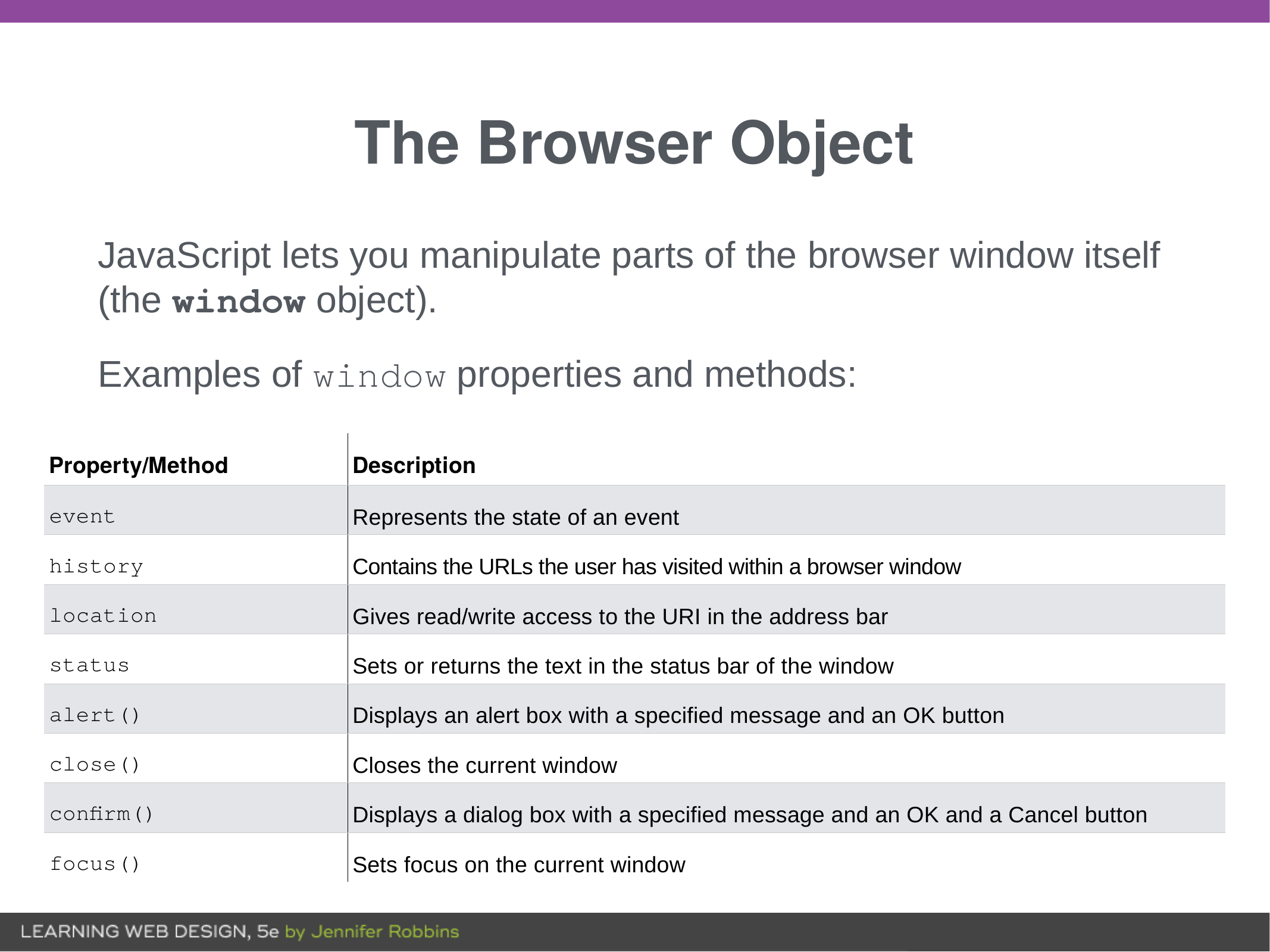

# The Browser Object
JavaScript lets you manipulate parts of the browser window itself (the window object).
Examples of window properties and methods:
| Property/Method | Description |
| --- | --- |
| event | Represents the state of an event |
| history | Contains the URLs the user has visited within a browser window |
| location | Gives read/write access to the URI in the address bar |
| status | Sets or returns the text in the status bar of the window |
| alert() | Displays an alert box with a specified message and an OK button |
| close() | Closes the current window |
| confirm() | Displays a dialog box with a specified message and an OK and a Cancel button |
| focus() | Sets focus on the current window |